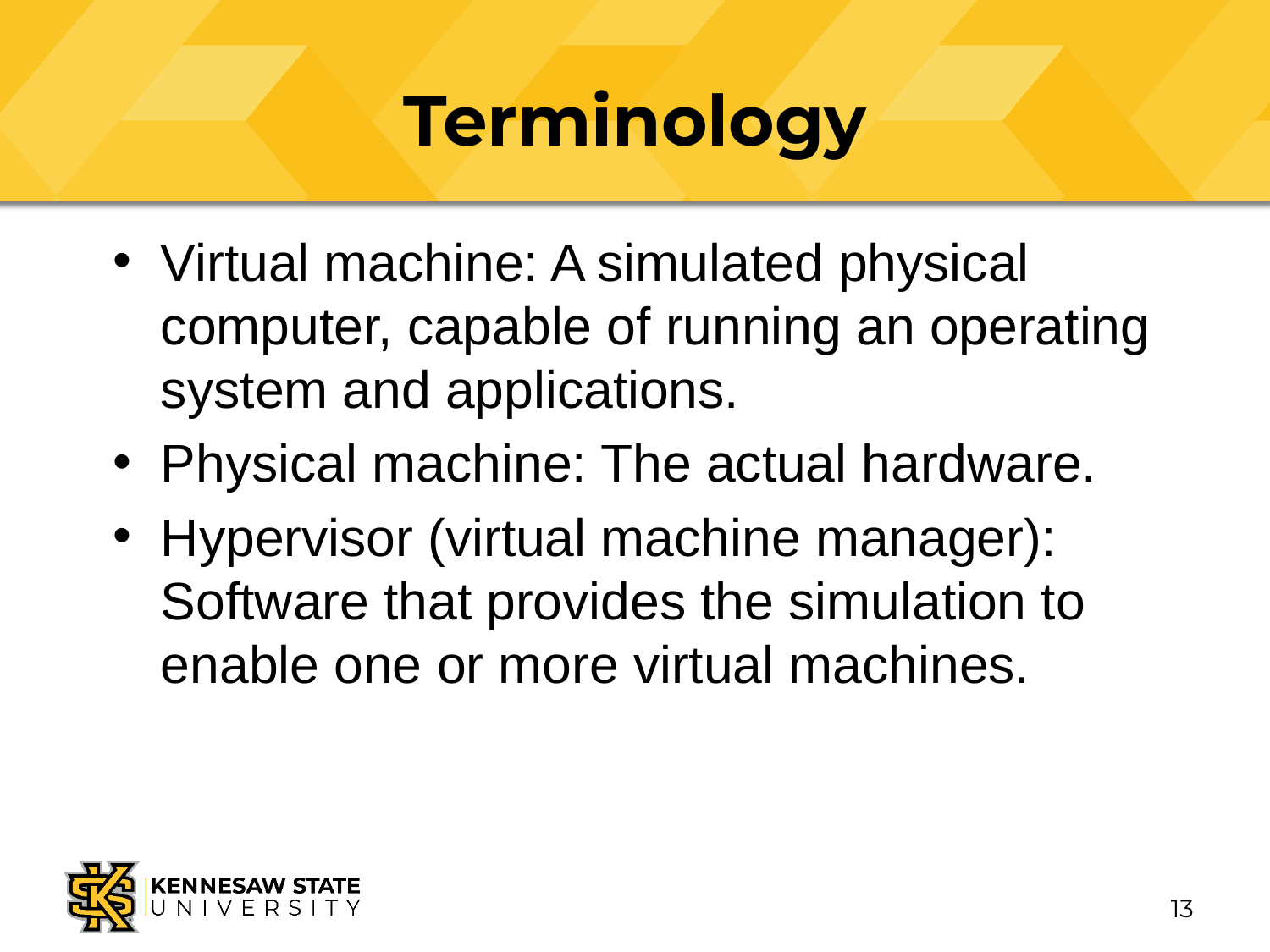

# Terminology
Virtual machine: A simulated physical computer, capable of running an operating system and applications.
Physical machine: The actual hardware.
Hypervisor (virtual machine manager): Software that provides the simulation to enable one or more virtual machines.
13